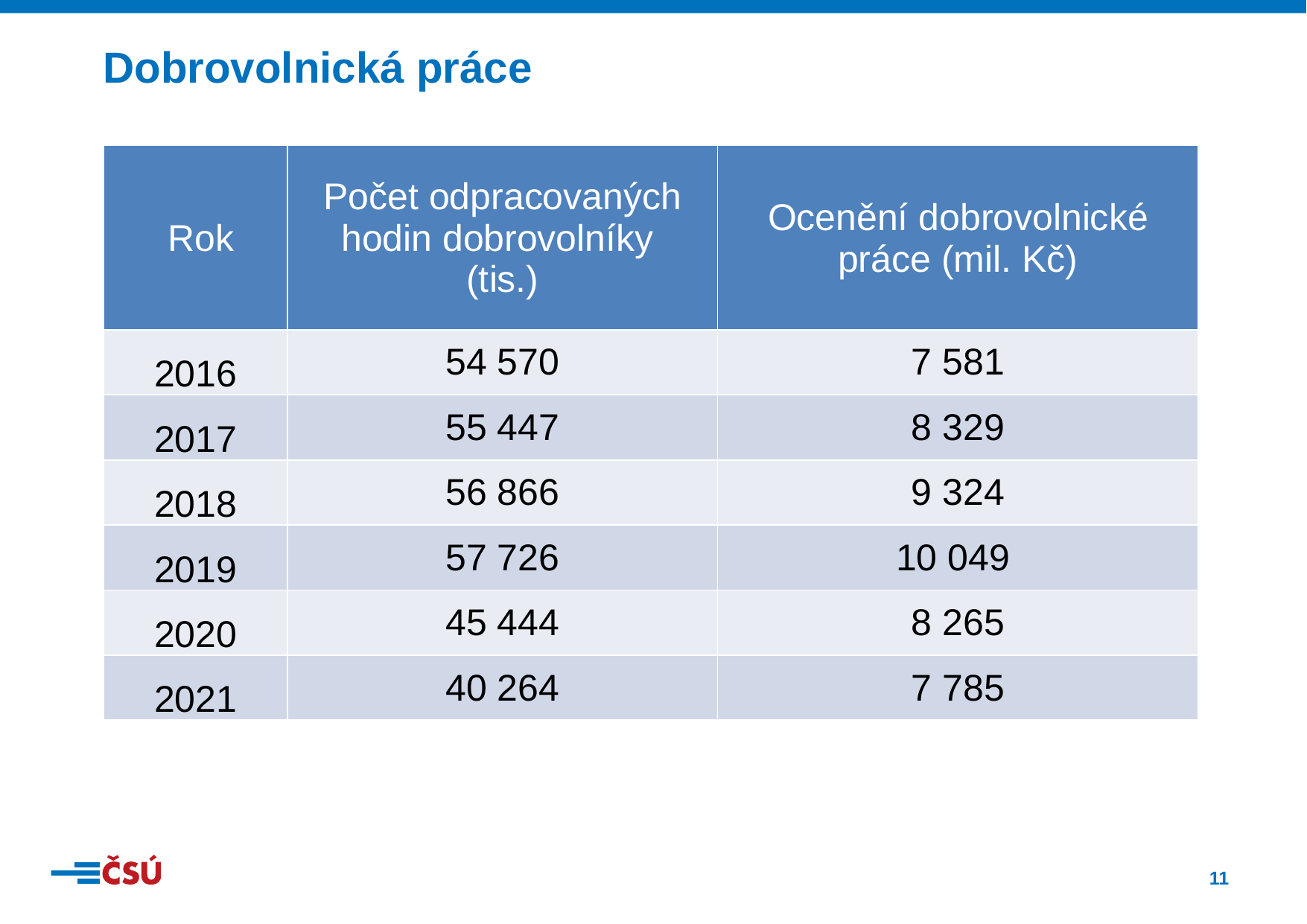

Dobrovolnická práce
| Rok | Počet odpracovaných hodin dobrovolníky (tis.) | Ocenění dobrovolnické práce (mil. Kč) |
| --- | --- | --- |
| 2016 | 54 570 | 7 581 |
| 2017 | 55 447 | 8 329 |
| 2018 | 56 866 | 9 324 |
| 2019 | 57 726 | 10 049 |
| 2020 | 45 444 | 8 265 |
| 2021 | 40 264 | 7 785 |